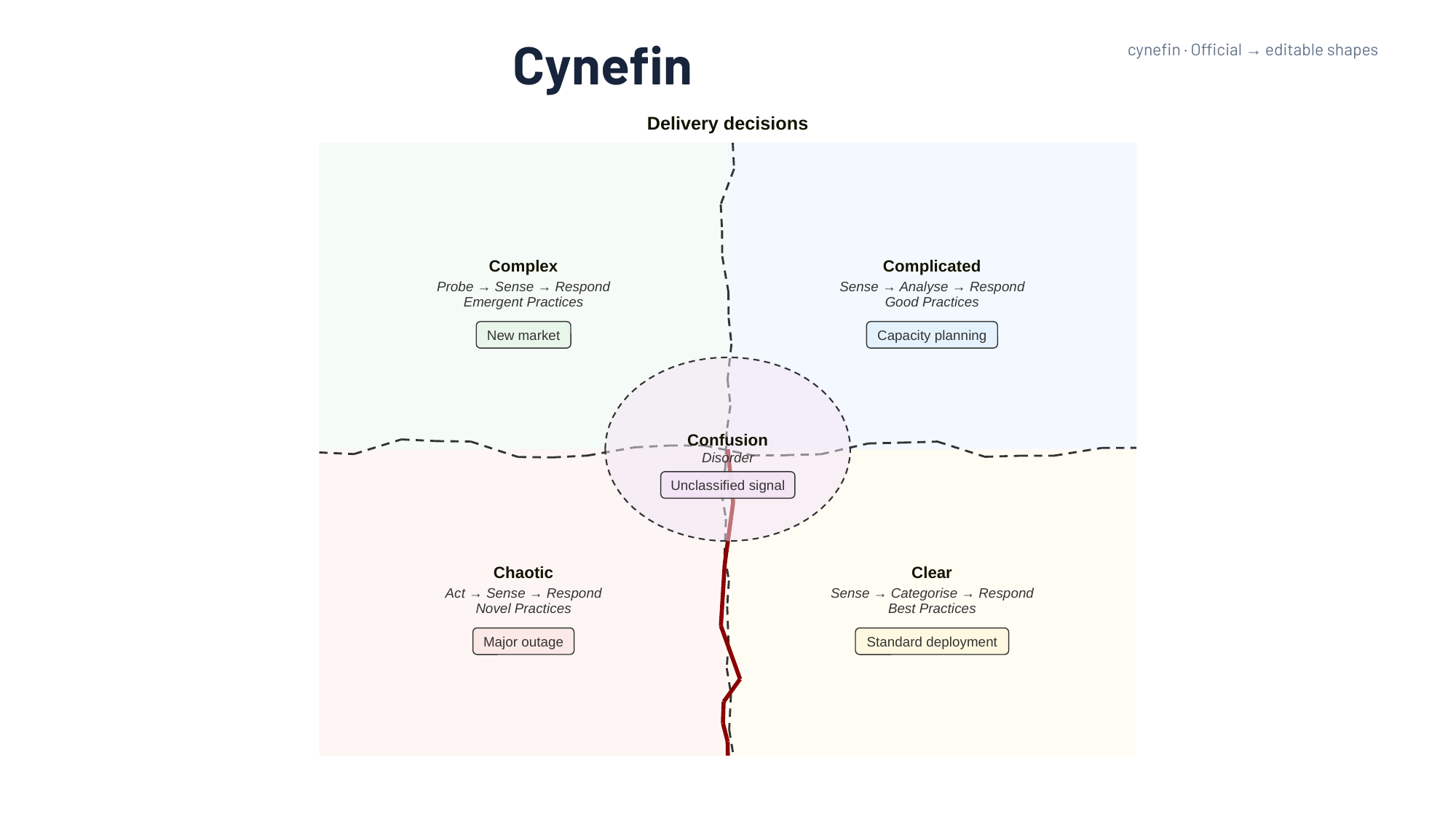

Cynefin
cynefin · Official → editable shapes
Delivery decisions

Complex
Complicated
Probe → Sense → Respond
Sense → Analyse → Respond
Emergent Practices
Good Practices

New market
Capacity planning

Confusion

Disorder

Unclassified signal
Chaotic
Clear
Act → Sense → Respond
Sense → Categorise → Respond
Novel Practices
Best Practices

Major outage
Standard deployment